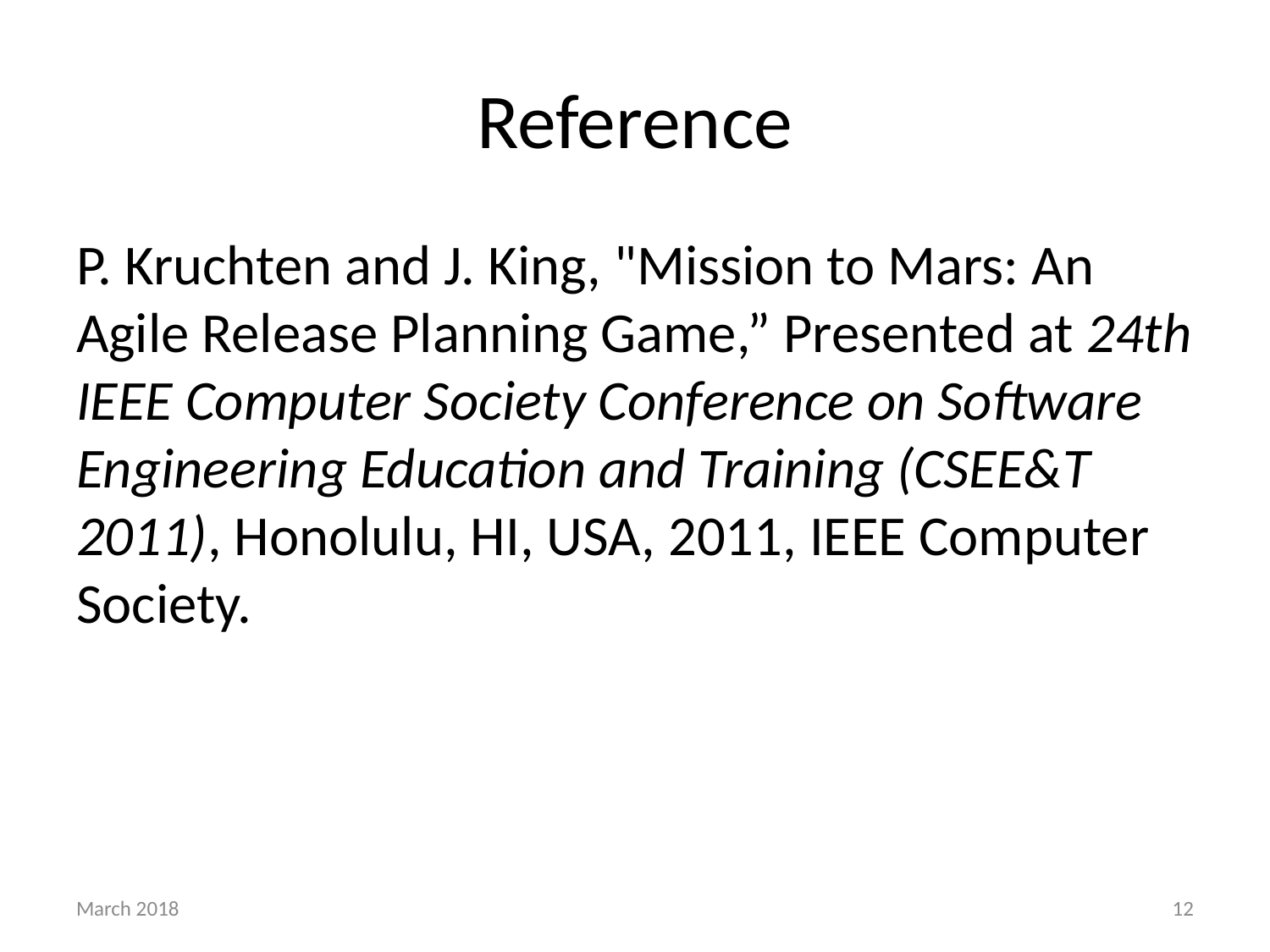

# Reference
P. Kruchten and J. King, "Mission to Mars: An Agile Release Planning Game,” Presented at 24th IEEE Computer Society Conference on Software Engineering Education and Training (CSEE&T 2011), Honolulu, HI, USA, 2011, IEEE Computer Society.

March 2018
12